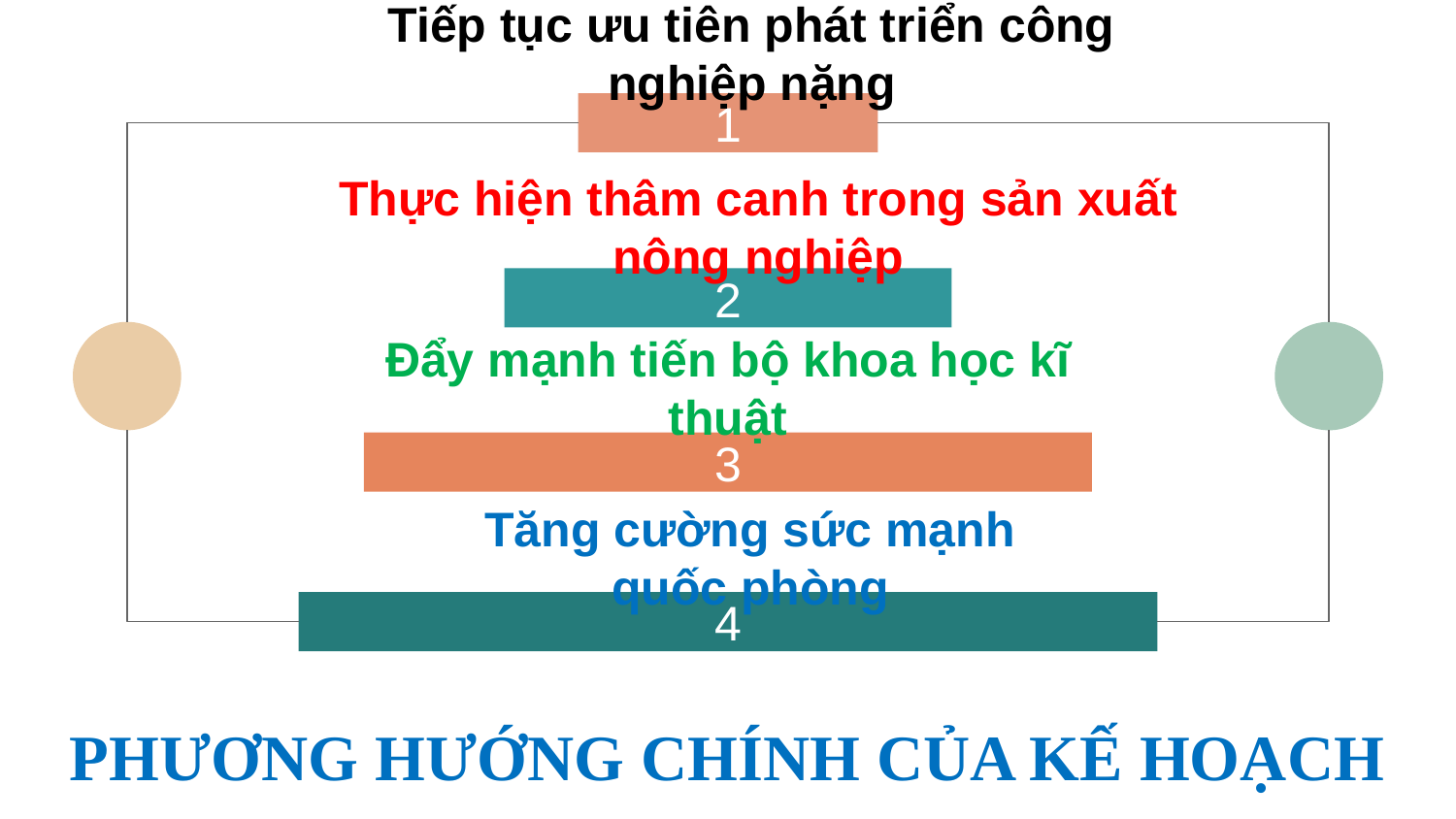

Tiếp tục ưu tiên phát triển công nghiệp nặng
1
Thực hiện thâm canh trong sản xuất nông nghiệp
2

Đẩy mạnh tiến bộ khoa học kĩ thuật
3
Tăng cường sức mạnh quốc phòng
4
PHƯƠNG HƯỚNG CHÍNH CỦA KẾ HOẠCH